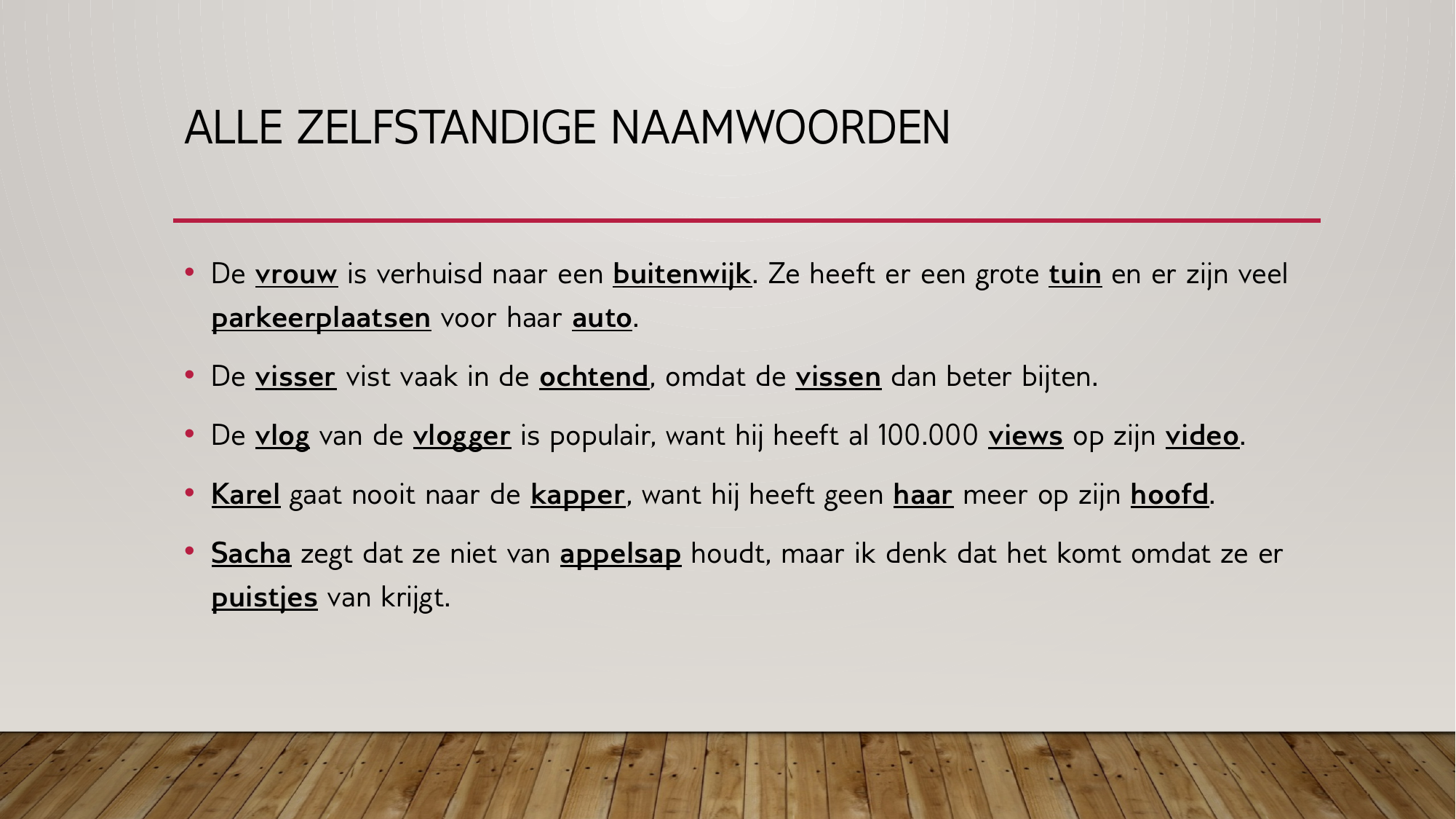

# Alle zelfstandige naamwoorden
De vrouw is verhuisd naar een buitenwijk. Ze heeft er een grote tuin en er zijn veel parkeerplaatsen voor haar auto.
De visser vist vaak in de ochtend, omdat de vissen dan beter bijten.
De vlog van de vlogger is populair, want hij heeft al 100.000 views op zijn video.
Karel gaat nooit naar de kapper, want hij heeft geen haar meer op zijn hoofd.
Sacha zegt dat ze niet van appelsap houdt, maar ik denk dat het komt omdat ze er puistjes van krijgt.